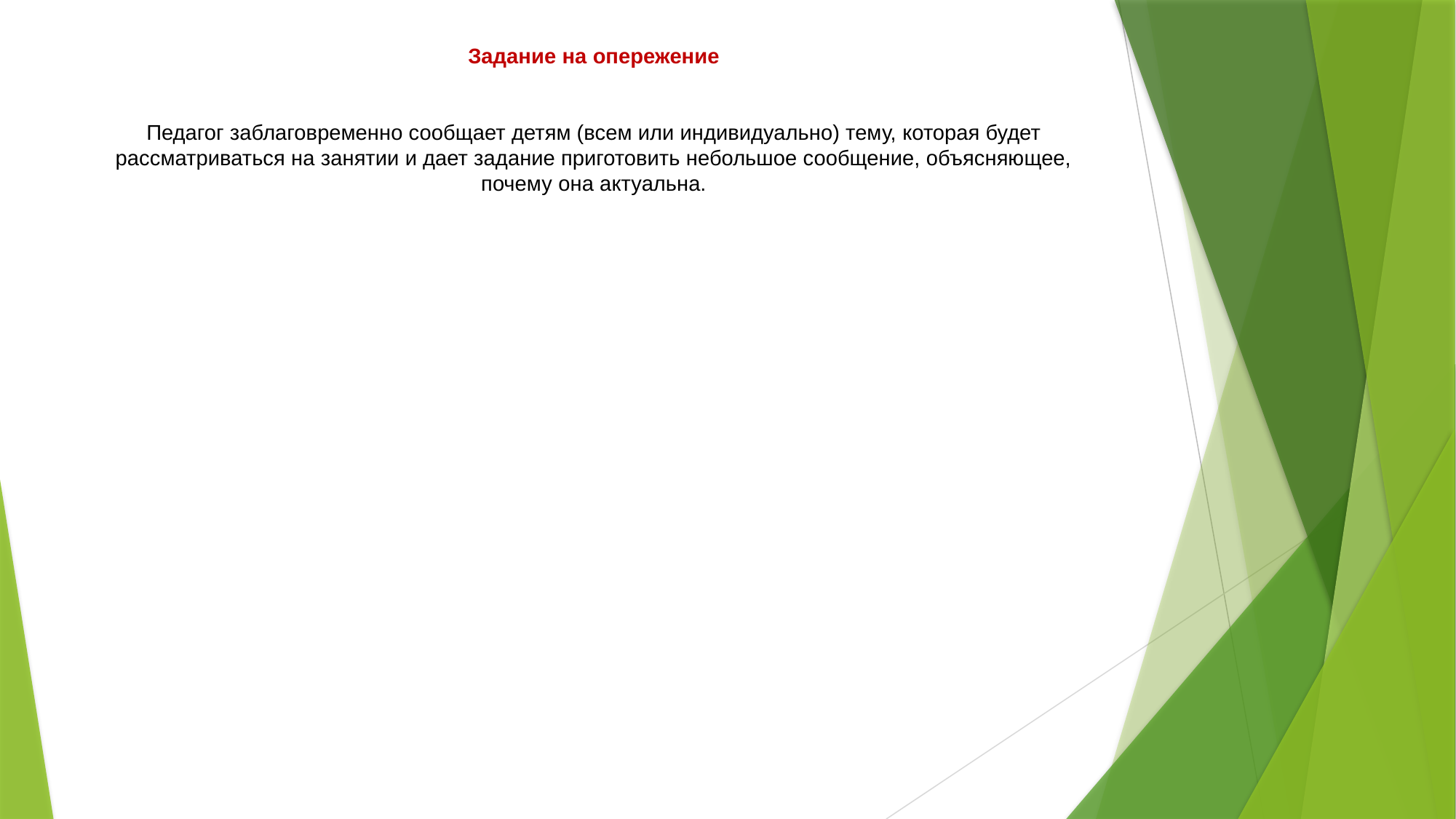

# Задание на опережение Педагог заблаговременно сообщает детям (всем или индивидуально) тему, которая будет рассматриваться на занятии и дает задание приготовить небольшое сообщение, объясняющее, почему она актуальна.